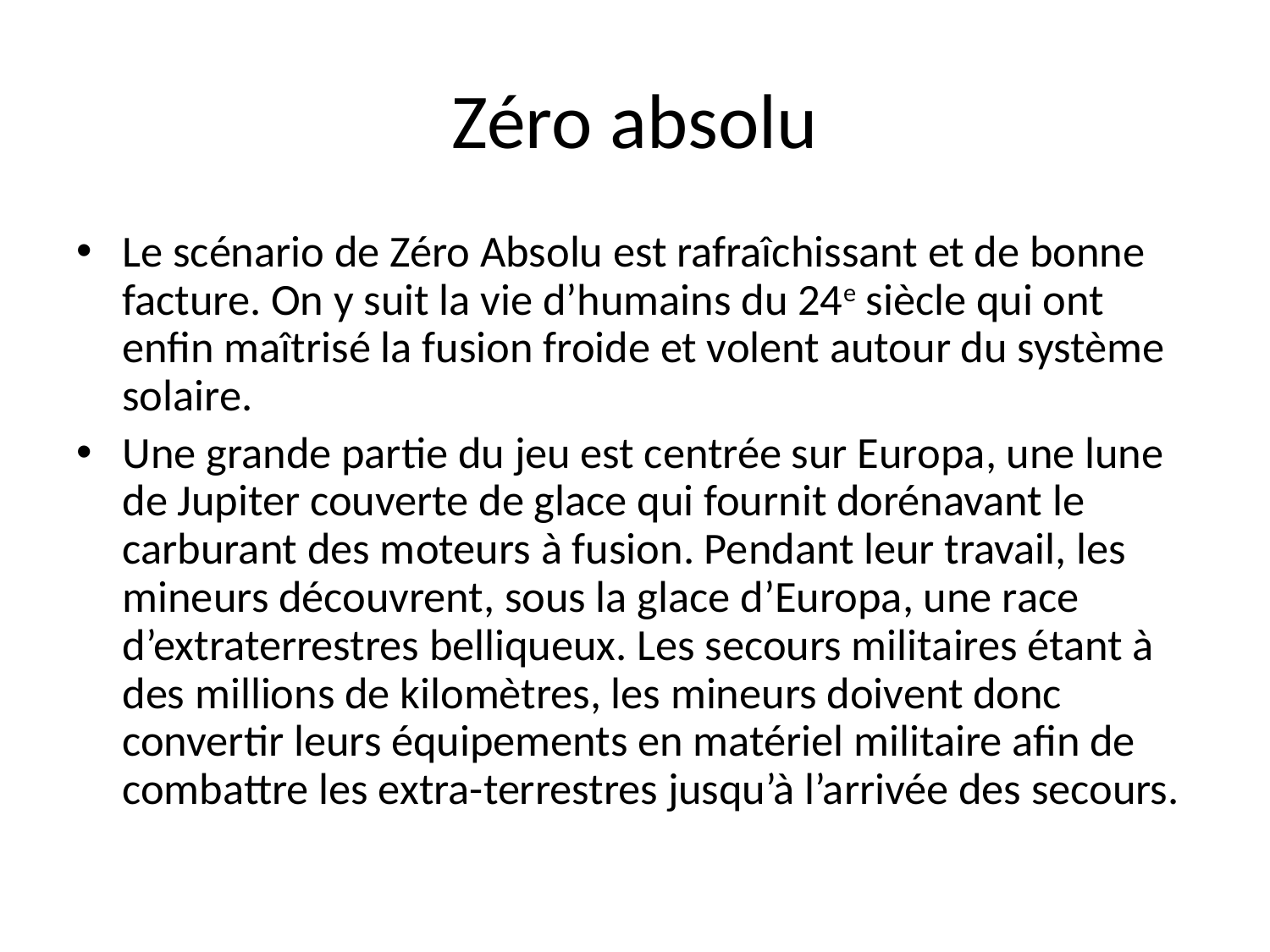

# Zéro absolu
Le scénario de Zéro Absolu est rafraîchissant et de bonne facture. On y suit la vie d’humains du 24e siècle qui ont enfin maîtrisé la fusion froide et volent autour du système solaire.
Une grande partie du jeu est centrée sur Europa, une lune de Jupiter couverte de glace qui fournit dorénavant le carburant des moteurs à fusion. Pendant leur travail, les mineurs découvrent, sous la glace d’Europa, une race d’extraterrestres belliqueux. Les secours militaires étant à des millions de kilomètres, les mineurs doivent donc convertir leurs équipements en matériel militaire afin de combattre les extra-terrestres jusqu’à l’arrivée des secours.